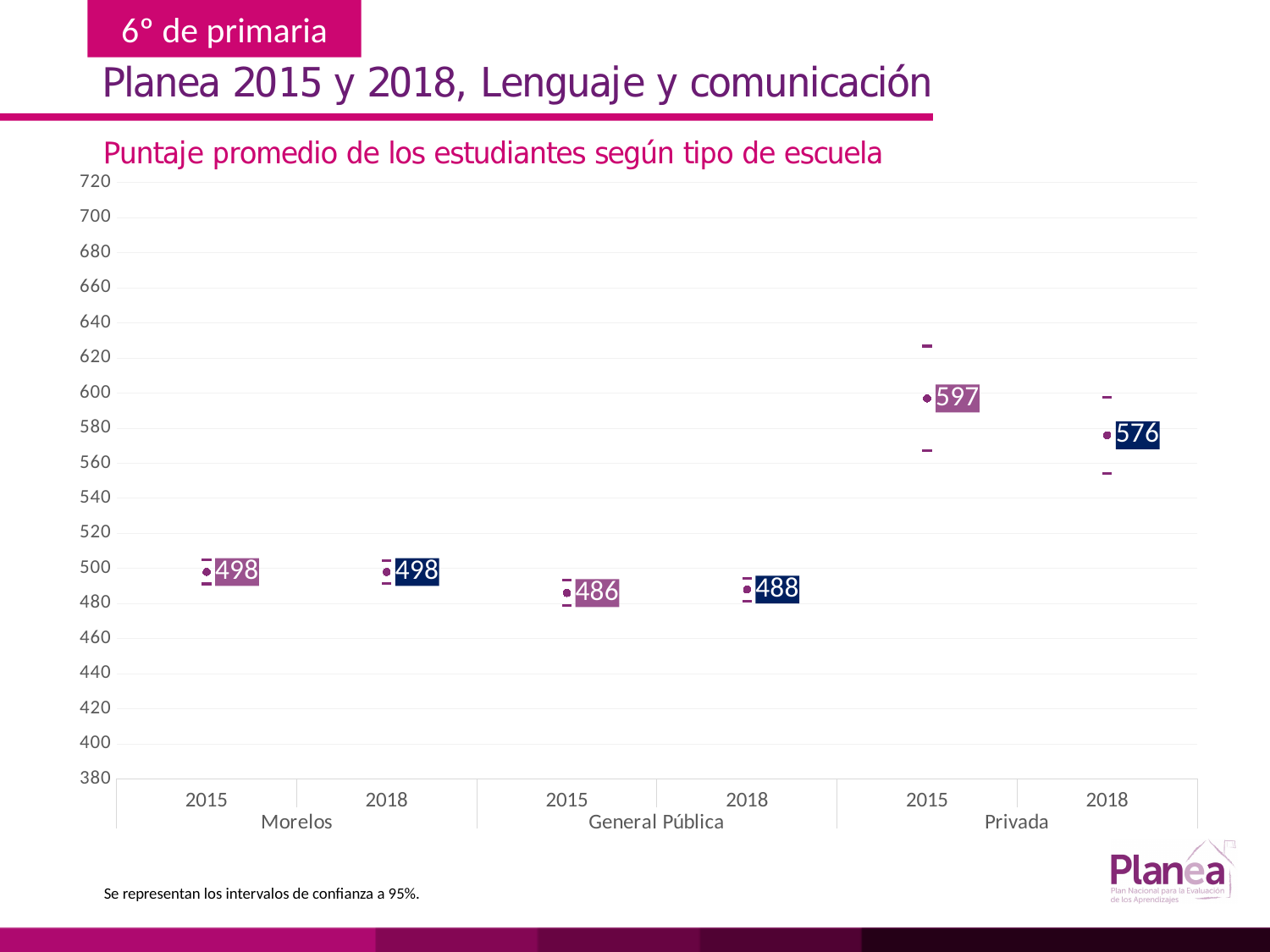

Planea 2015 y 2018, Lenguaje y comunicación

Puntaje promedio de los estudiantes según tipo de escuela

### Chart

| Category |  |  |  |
|---|---|---|---|
| 2015 | 491.234 | 504.766 | 498.0 |
| 2018 | 491.632 | 504.368 | 498.0 |
| 2015 | 478.836 | 493.164 | 486.0 |
| 2018 | 481.433 | 494.567 | 488.0 |
| 2015 | 567.15 | 626.85 | 597.0 |
| 2018 | 554.309 | 597.691 | 576.0 |
Se representan los intervalos de confianza a 95%.